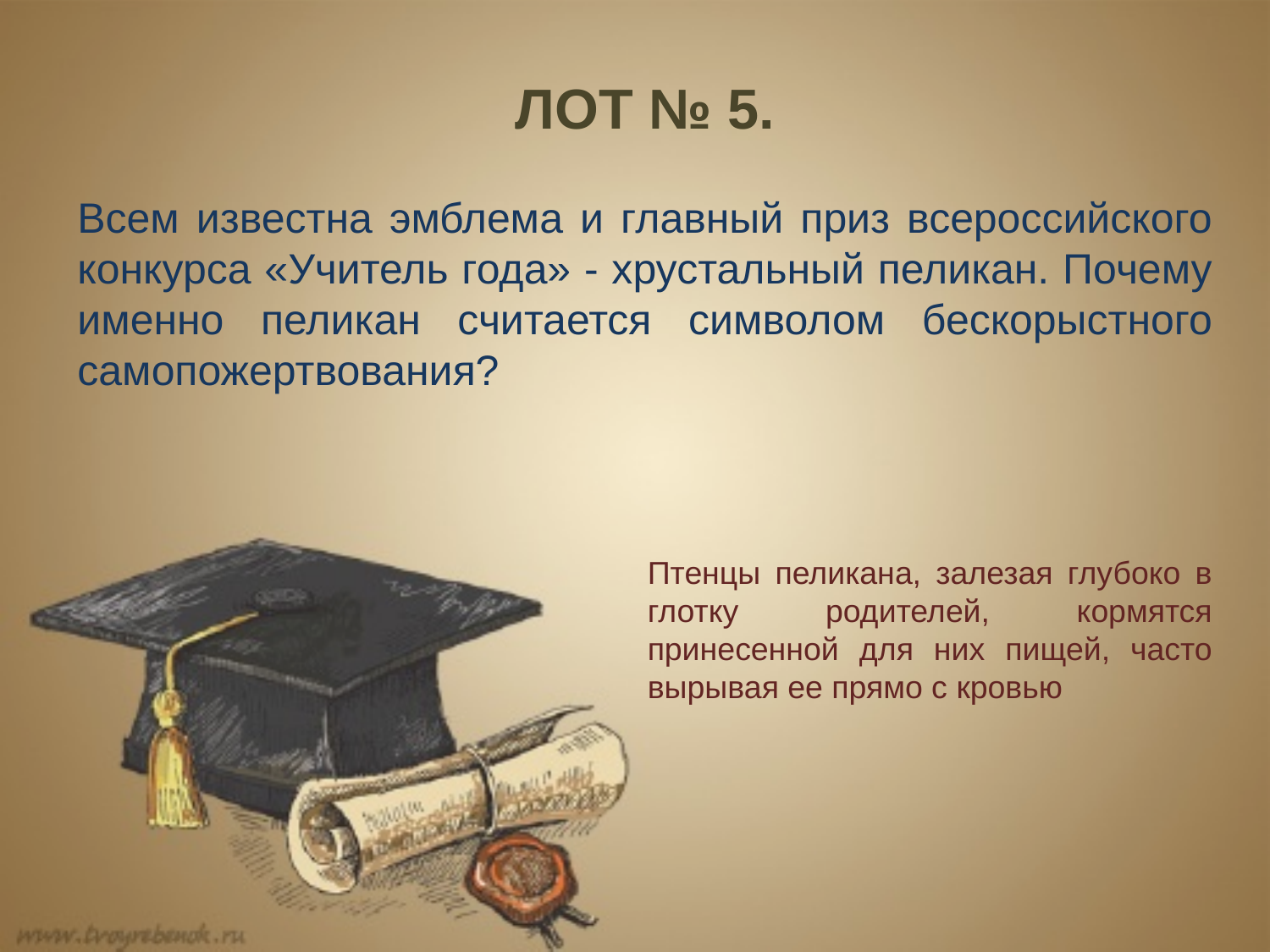

ЛОТ № 5.

Всем известна эмблема и главный приз всероссийского конкурса «Учитель года» - хрустальный пеликан. Почему именно пеликан считается символом бескорыстного самопожертвования?

Птенцы пеликана, залезая глубоко в глотку родителей, кормятся принесенной для них пищей, часто вырывая ее прямо с кровью